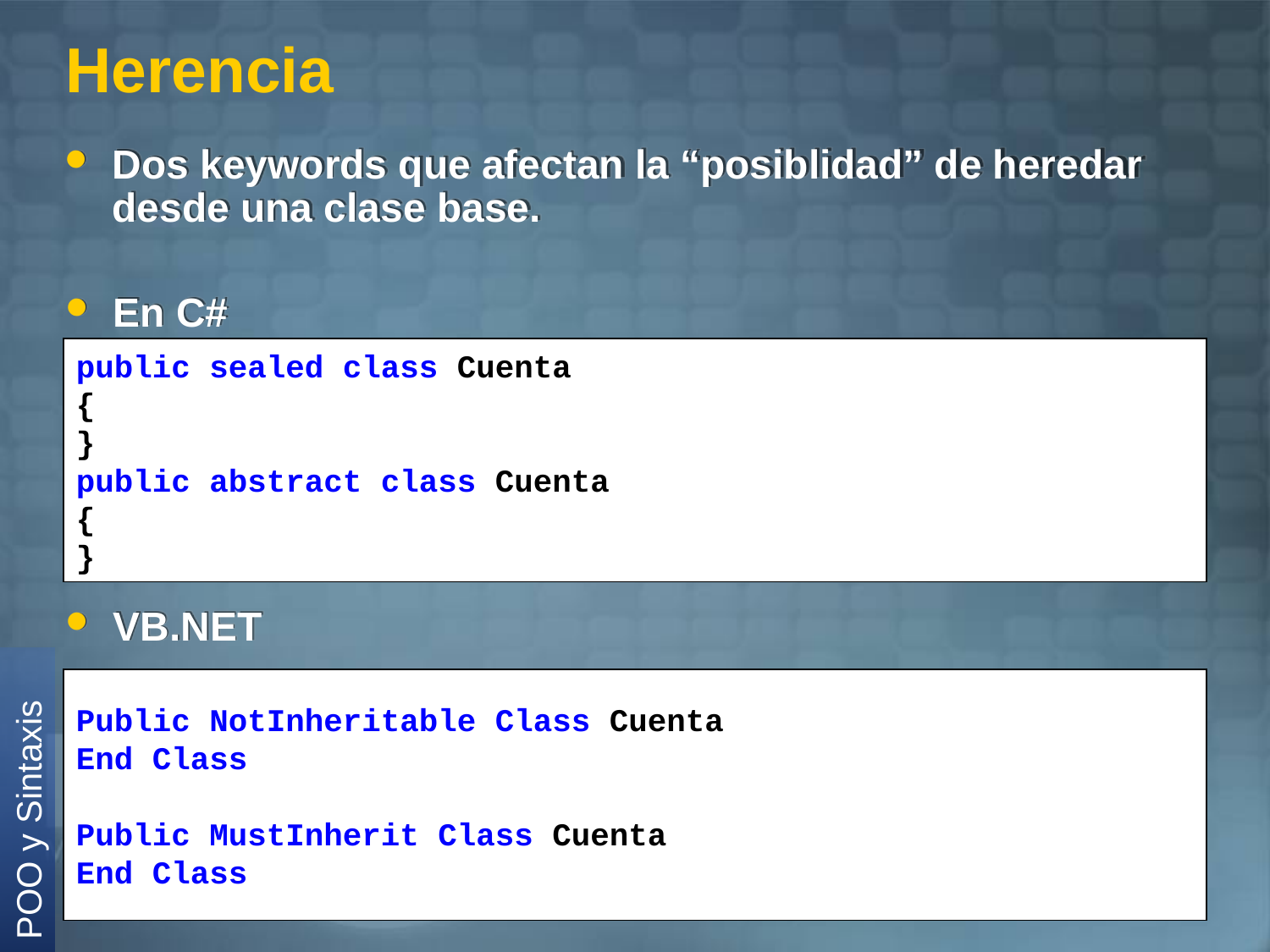

# Herencia
Dos keywords que afectan la “posiblidad” de heredar desde una clase base.
En C#
public sealed class Cuenta
{
}
public abstract class Cuenta
{
}
VB.NET
Public NotInheritable Class Cuenta
End Class

Public MustInherit Class Cuenta
End Class
POO y Sintaxis